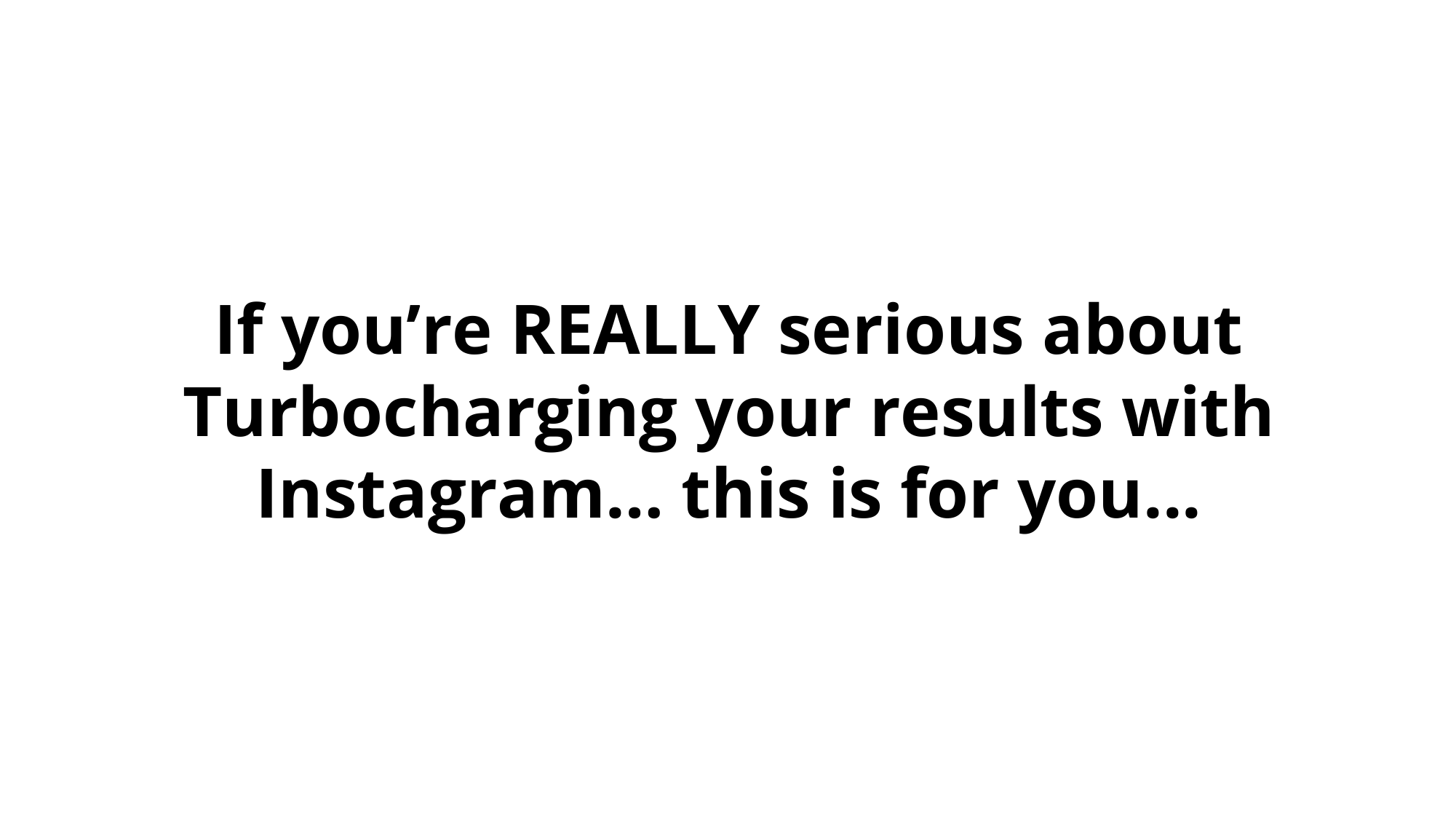

If you’re REALLY serious about Turbocharging your results with Instagram… this is for you...